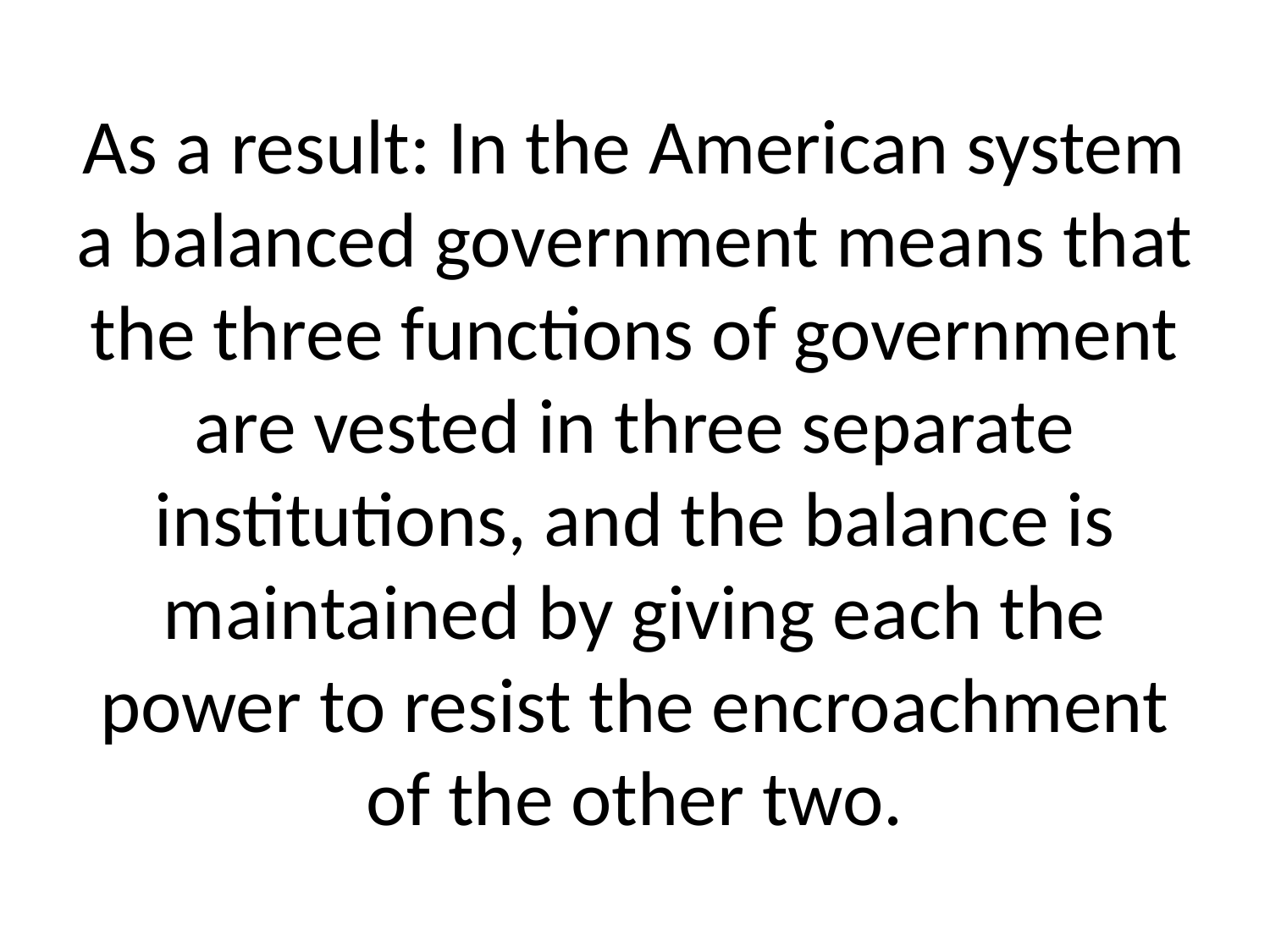

# As a result: In the American system a balanced government means that the three functions of government are vested in three separate institutions, and the balance is maintained by giving each the power to resist the encroachment of the other two.